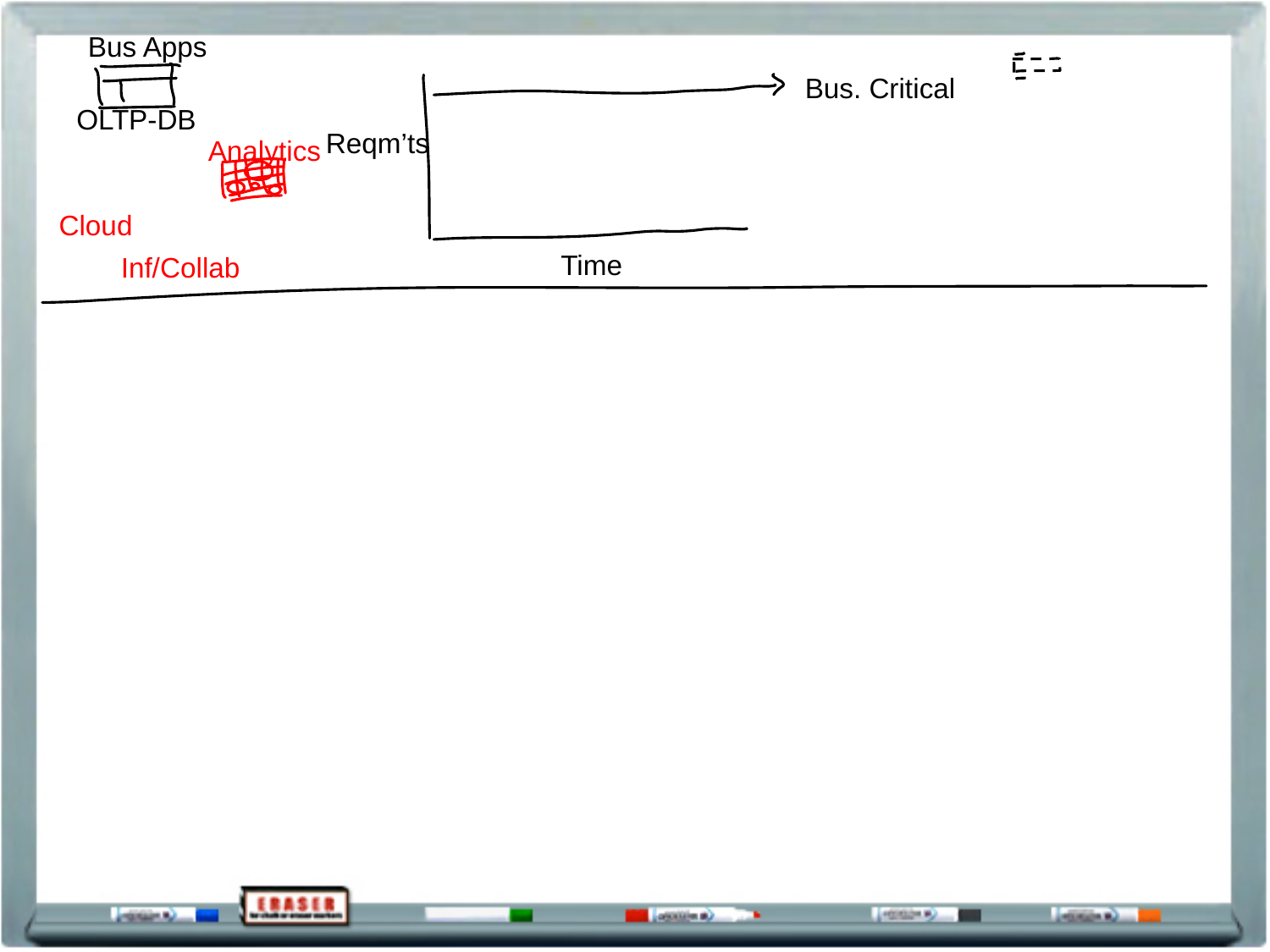

Bus Apps

Bus. Critical

OLTP-DB
Reqm’ts
Analytics

Cloud
Time
Inf/Collab